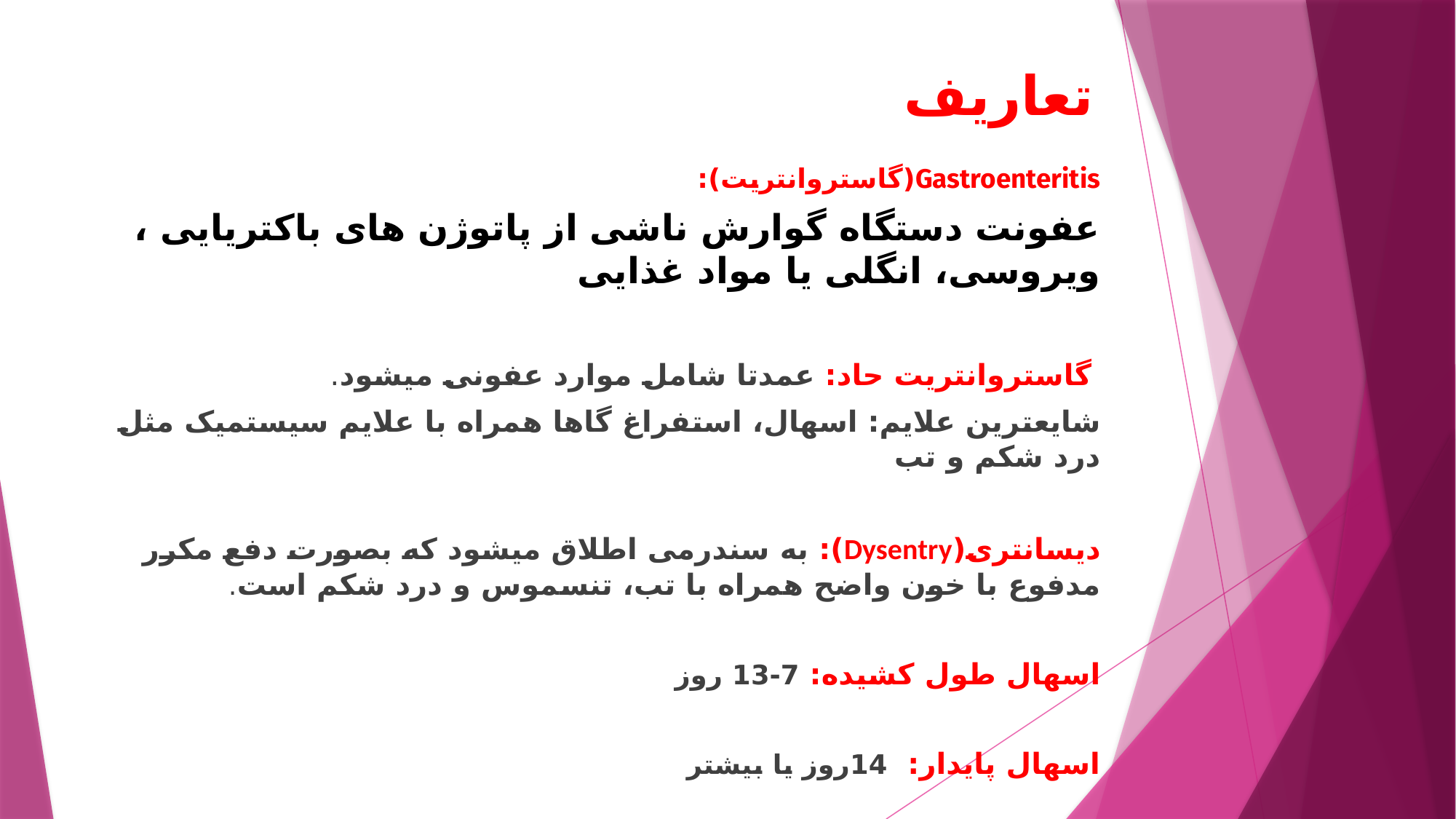

# تعاریف
Gastroenteritis(گاستروانتریت):
عفونت دستگاه گوارش ناشی از پاتوژن های باکتریایی ، ویروسی، انگلی یا مواد غذایی

 گاستروانتریت حاد: عمدتا شامل موارد عفونی میشود.
شایعترین علایم: اسهال، استفراغ گاها همراه با علایم سیستمیک مثل درد شکم و تب

دیسانتری(Dysentry): به سندرمی اطلاق میشود که بصورت دفع مکرر مدفوع با خون واضح همراه با تب، تنسموس و درد شکم است.

اسهال طول کشیده: 7-13 روز

اسهال پایدار:  14روز یا بیشتر